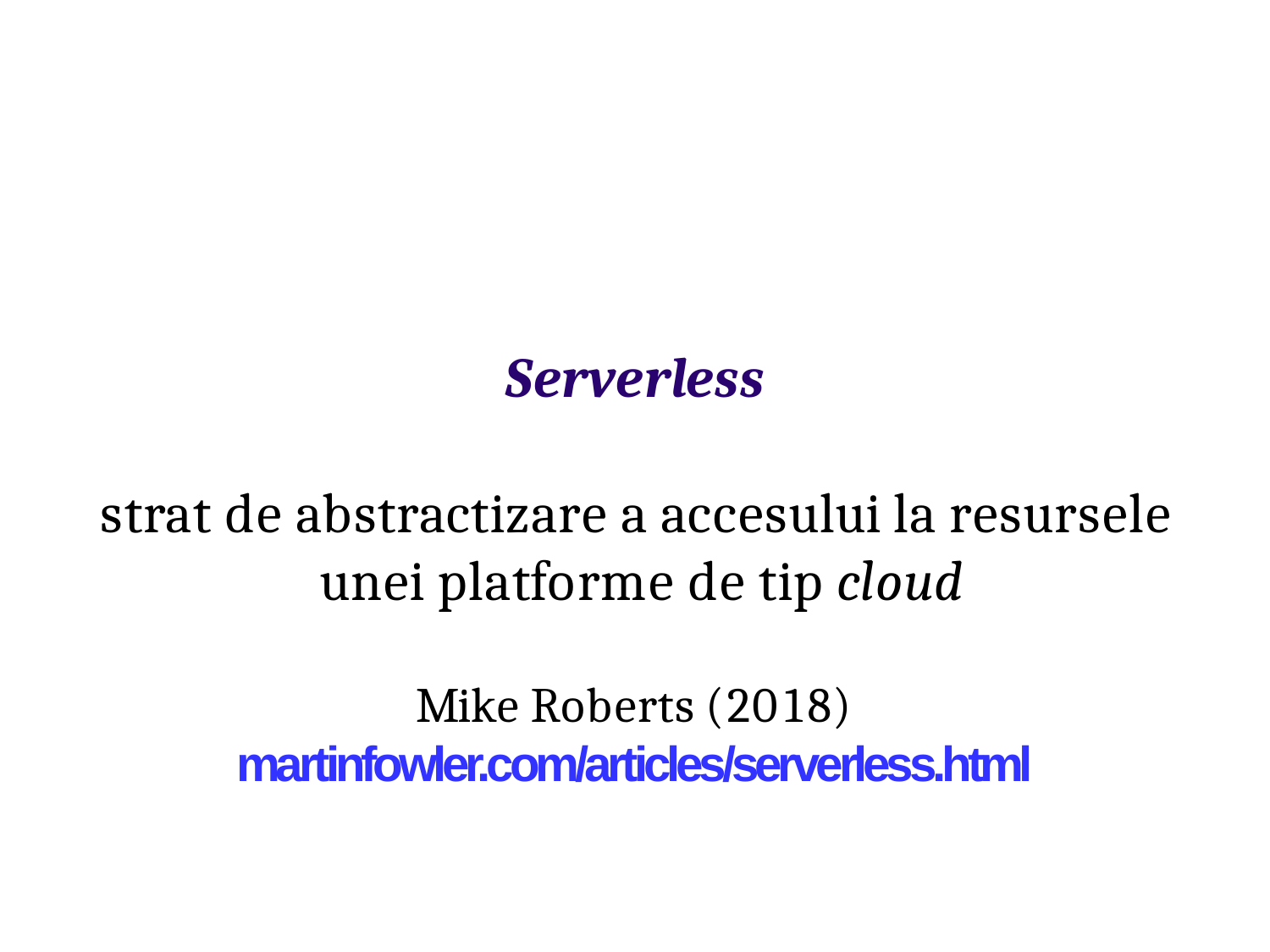

# Serverless
strat de abstractizare a accesului la resursele  unei platforme de tip cloud

Mike Roberts (2018)
martinfowler.com/articles/serverless.html